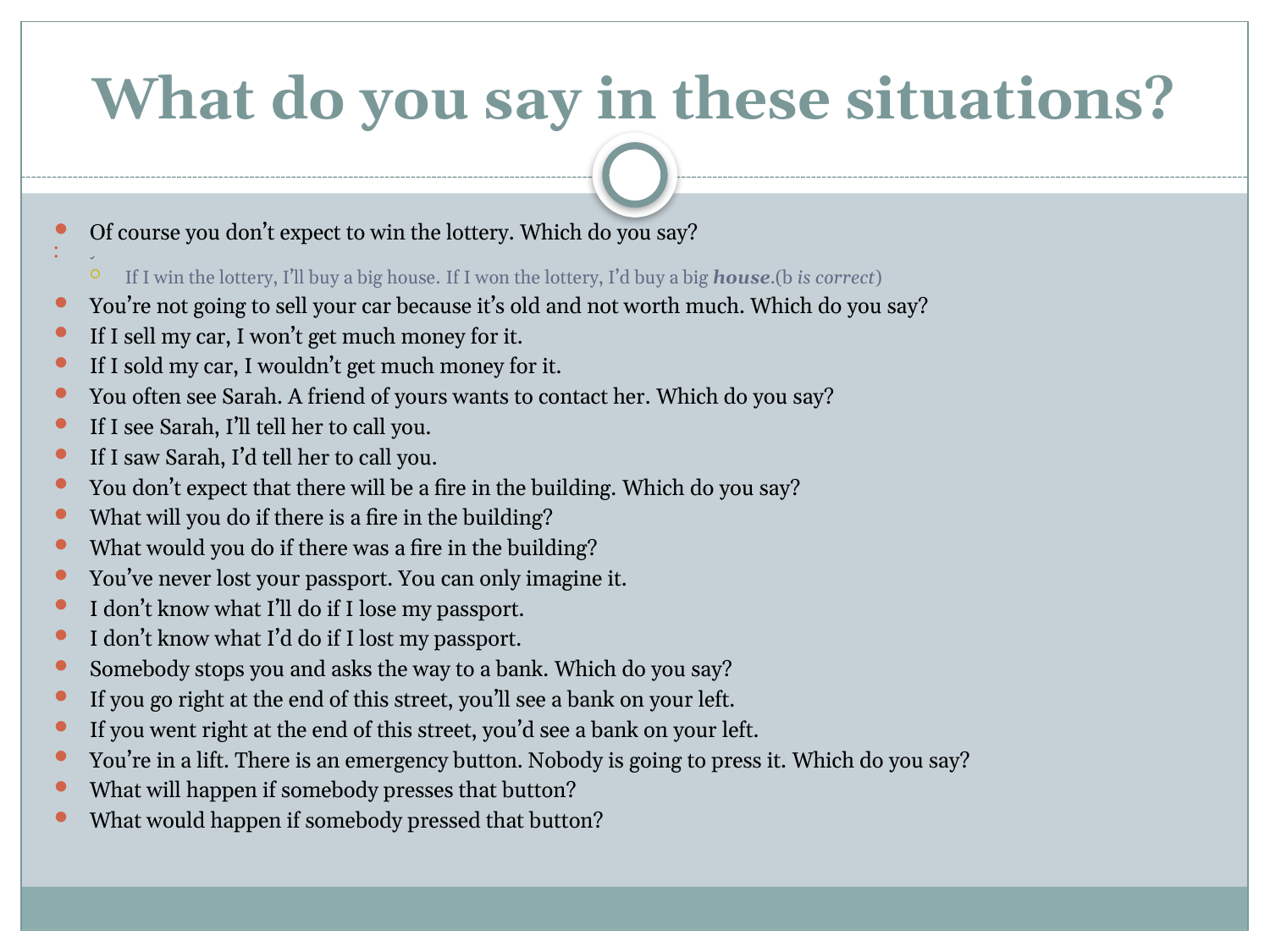

# What do you say in these situations?
Of course you don’t expect to win the lottery. Which do you say?

✓
If I win the lottery, I’ll buy a big house. If I won the lottery, I’d buy a big house.(b is correct)
You’re not going to sell your car because it’s old and not worth much. Which do you say?
If I sell my car, I won’t get much money for it.
If I sold my car, I wouldn’t get much money for it.
You often see Sarah. A friend of yours wants to contact her. Which do you say?
If I see Sarah, I’ll tell her to call you.
If I saw Sarah, I’d tell her to call you.
You don’t expect that there will be a fire in the building. Which do you say?
What will you do if there is a fire in the building?
What would you do if there was a fire in the building?
You’ve never lost your passport. You can only imagine it.
I don’t know what I’ll do if I lose my passport.
I don’t know what I’d do if I lost my passport.
Somebody stops you and asks the way to a bank. Which do you say?
If you go right at the end of this street, you’ll see a bank on your left.
If you went right at the end of this street, you’d see a bank on your left.
You’re in a lift. There is an emergency button. Nobody is going to press it. Which do you say?
What will happen if somebody presses that button?
What would happen if somebody pressed that button?